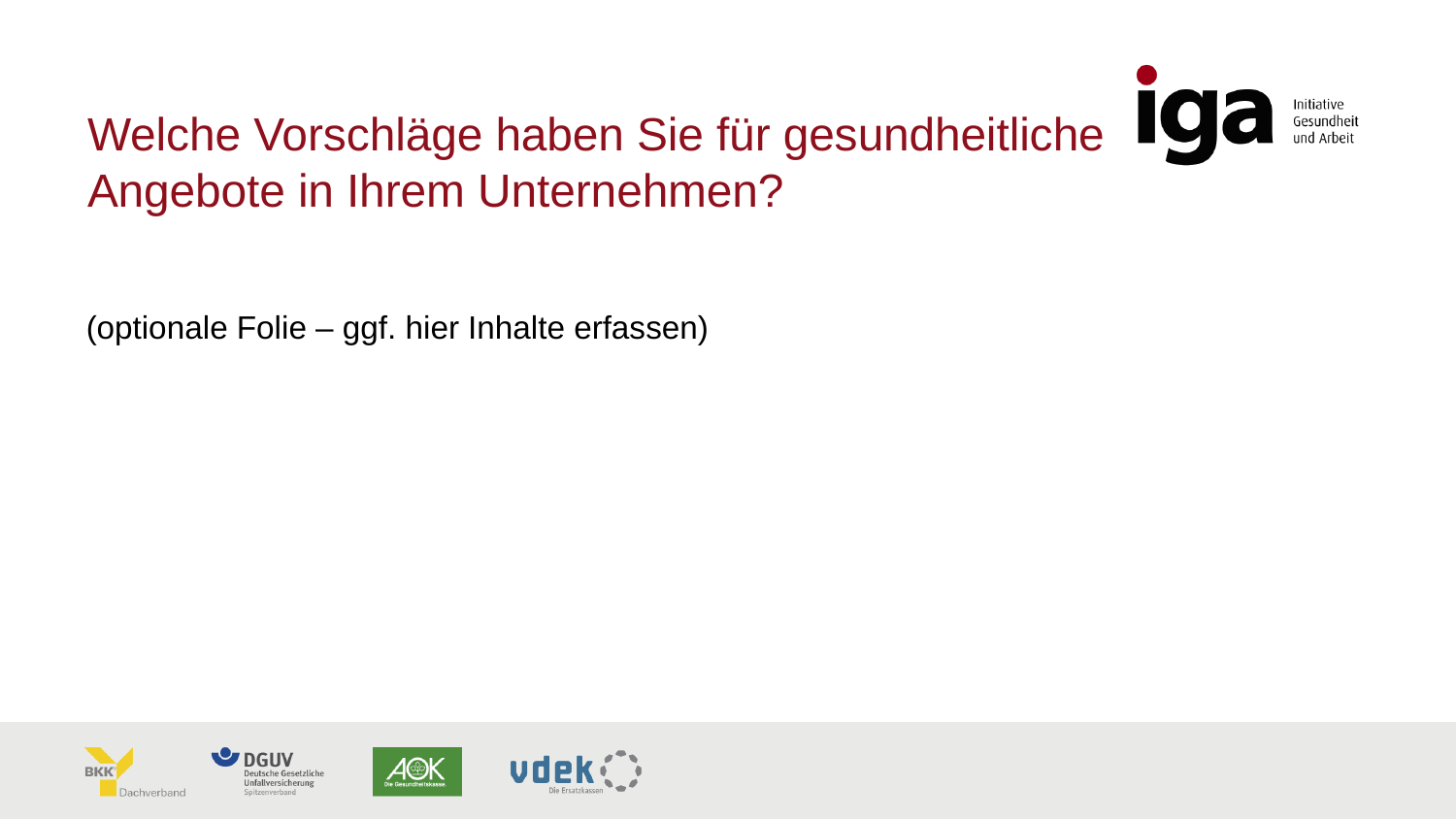

# Welche Vorschläge haben Sie für gesundheitliche Angebote in Ihrem Unternehmen?
(optionale Folie – ggf. hier Inhalte erfassen)